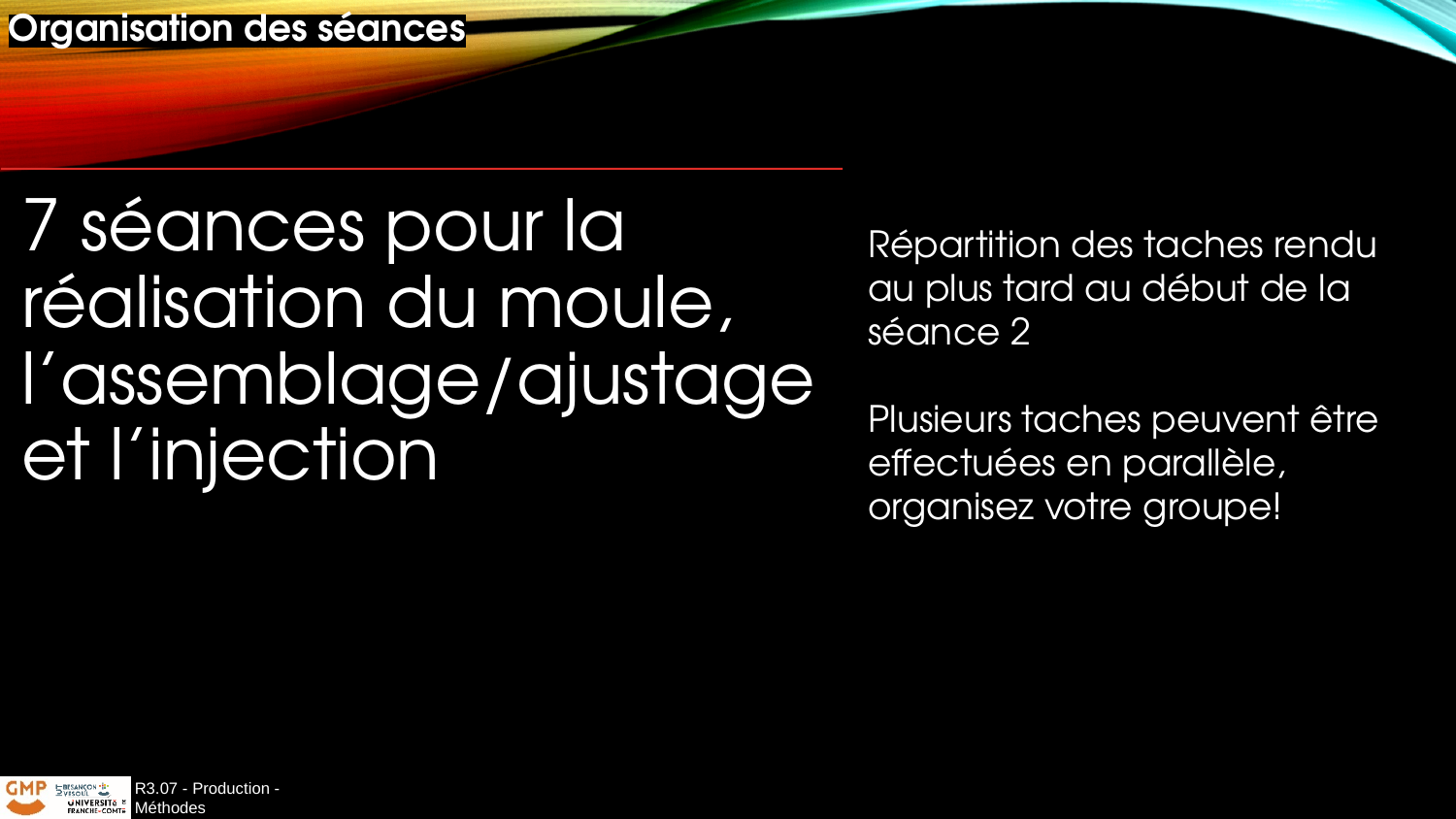

Organisation des séances
7 séances pour la réalisation du moule, l’assemblage/ajustage et l’injection
Répartition des taches rendu au plus tard au début de la séance 2

Plusieurs taches peuvent être effectuées en parallèle, organisez votre groupe!